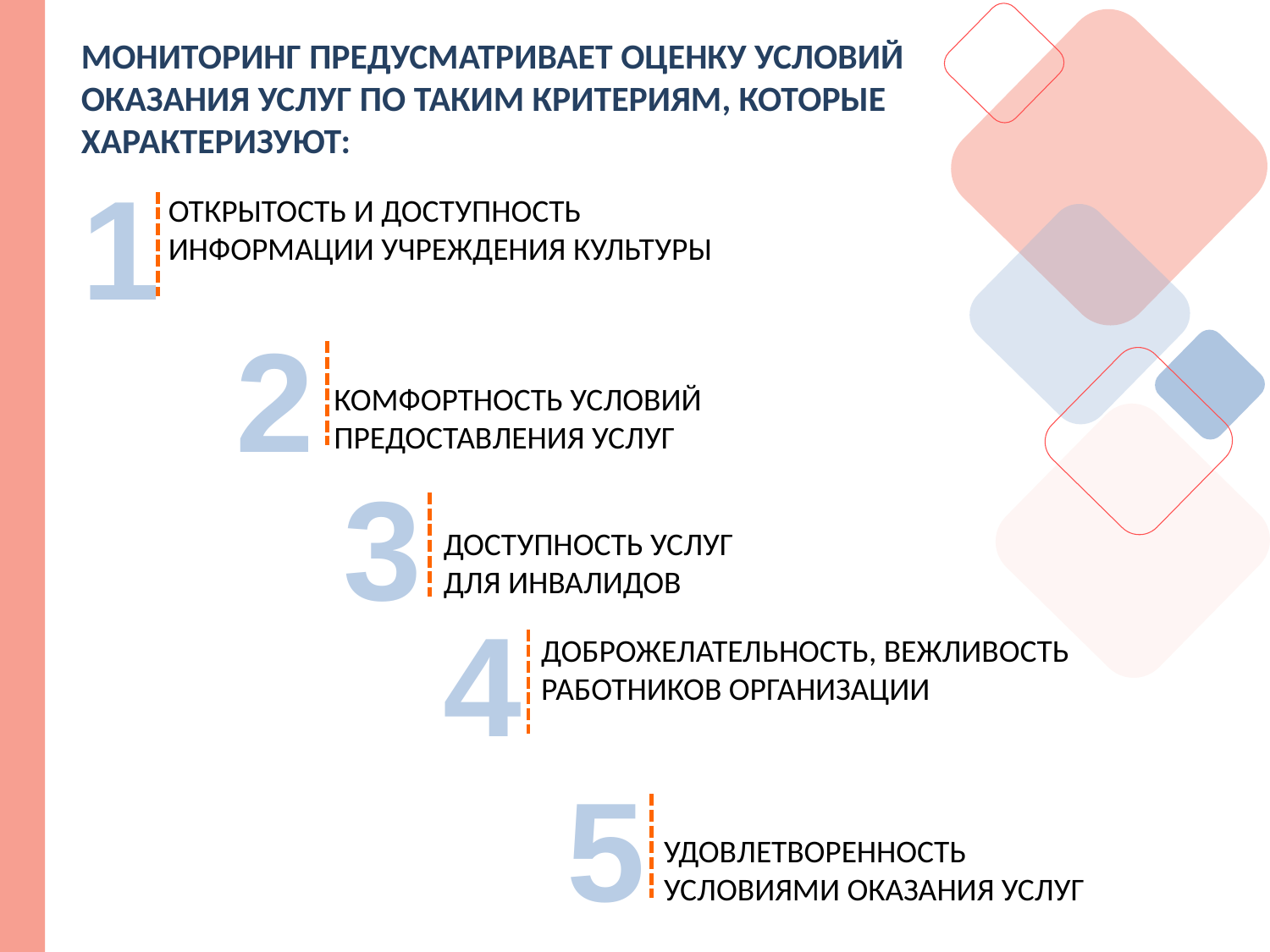

МОНИТОРИНГ ПРЕДУСМАТРИВАЕТ ОЦЕНКУ УСЛОВИЙ ОКАЗАНИЯ УСЛУГ ПО ТАКИМ КРИТЕРИЯМ, КОТОРЫЕ ХАРАКТЕРИЗУЮТ:
1
ОТКРЫТОСТЬ И ДОСТУПНОСТЬ ИНФОРМАЦИИ УЧРЕЖДЕНИЯ КУЛЬТУРЫ
2
КОМФОРТНОСТЬ УСЛОВИЙ ПРЕДОСТАВЛЕНИЯ УСЛУГ

3
ДОСТУПНОСТЬ УСЛУГ ДЛЯ ИНВАЛИДОВ
4
ДОБРОЖЕЛАТЕЛЬНОСТЬ, ВЕЖЛИВОСТЬ РАБОТНИКОВ ОРГАНИЗАЦИИ
5
УДОВЛЕТВОРЕННОСТЬ УСЛОВИЯМИ ОКАЗАНИЯ УСЛУГ